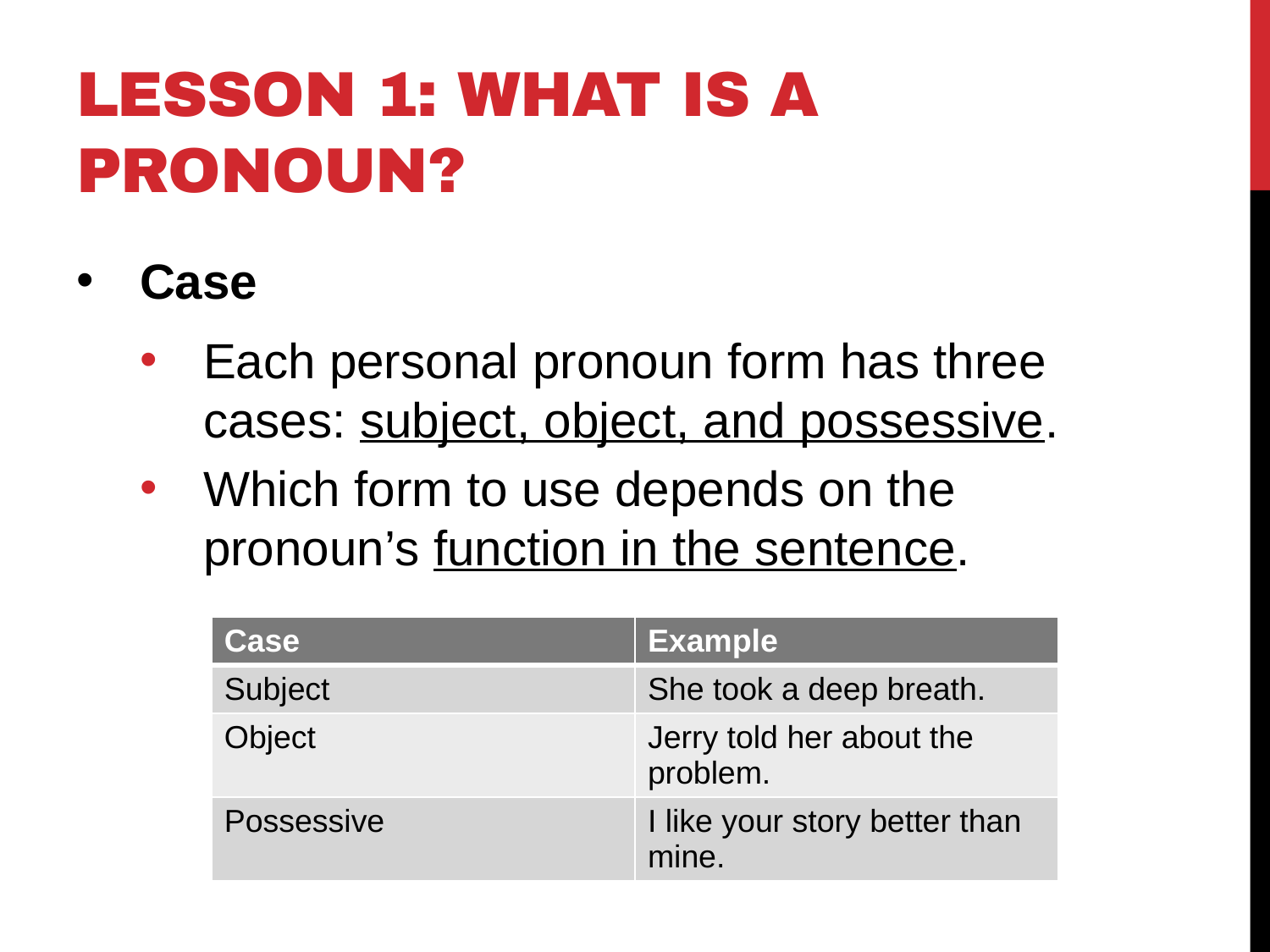

# Lesson 1: What is a Pronoun?
Case
Each personal pronoun form has three cases: subject, object, and possessive.
Which form to use depends on the pronoun’s function in the sentence.

| Case | Example |
| --- | --- |
| Subject | She took a deep breath. |
| Object | Jerry told her about the problem. |
| Possessive | I like your story better than mine. |